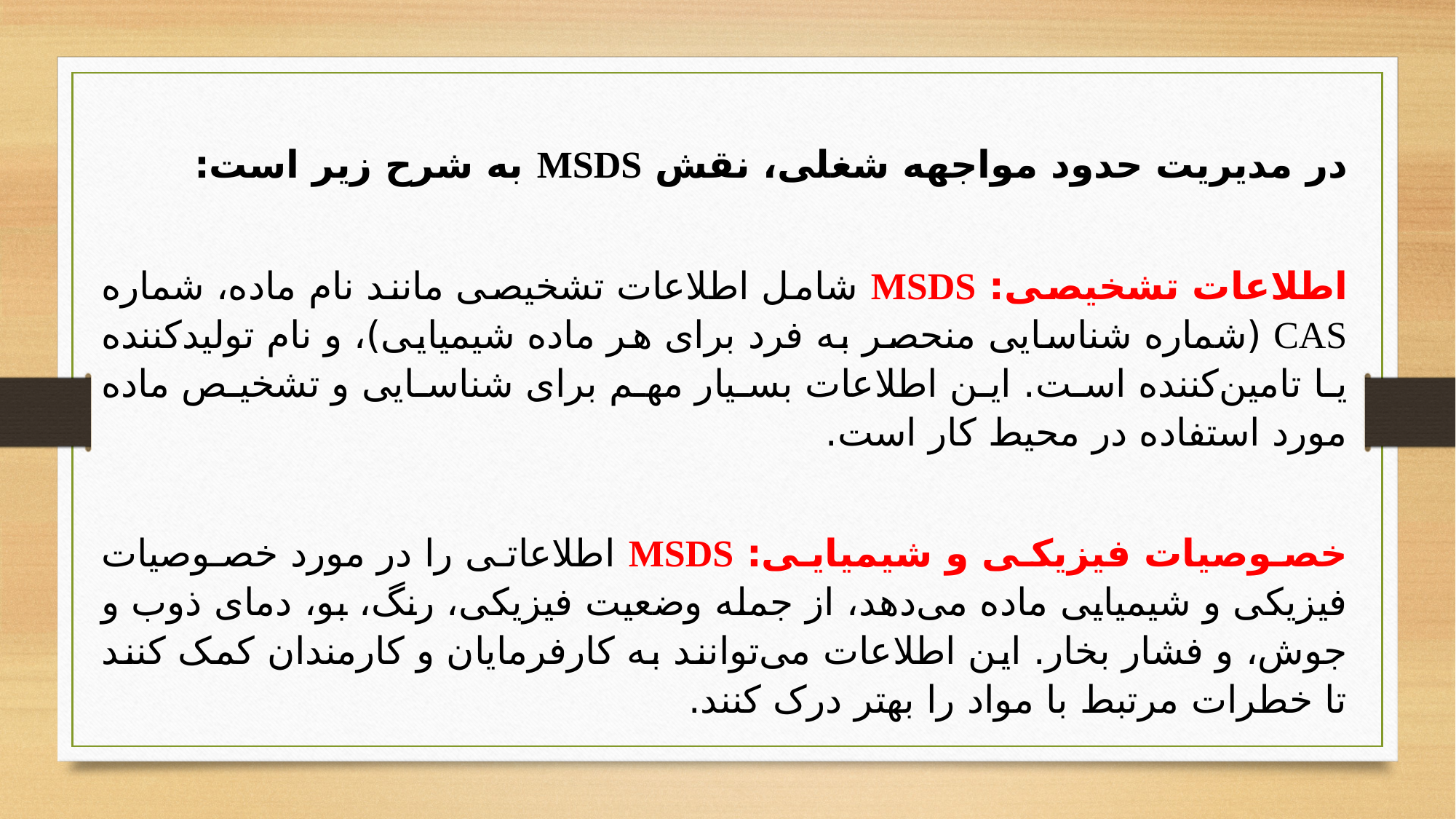

در مدیریت حدود مواجهه شغلی، نقش MSDS به شرح زیر است:

اطلاعات تشخیصی: MSDS شامل اطلاعات تشخیصی مانند نام ماده، شماره CAS (شماره شناسایی منحصر به فرد برای هر ماده شیمیایی)، و نام تولیدکننده یا تامین‌کننده است. این اطلاعات بسیار مهم برای شناسایی و تشخیص ماده مورد استفاده در محیط کار است.

خصوصیات فیزیکی و شیمیایی: MSDS اطلاعاتی را در مورد خصوصیات فیزیکی و شیمیایی ماده می‌دهد، از جمله وضعیت فیزیکی، رنگ، بو، دمای ذوب و جوش، و فشار بخار. این اطلاعات می‌توانند به کارفرمایان و کارمندان کمک کنند تا خطرات مرتبط با مواد را بهتر درک کنند.